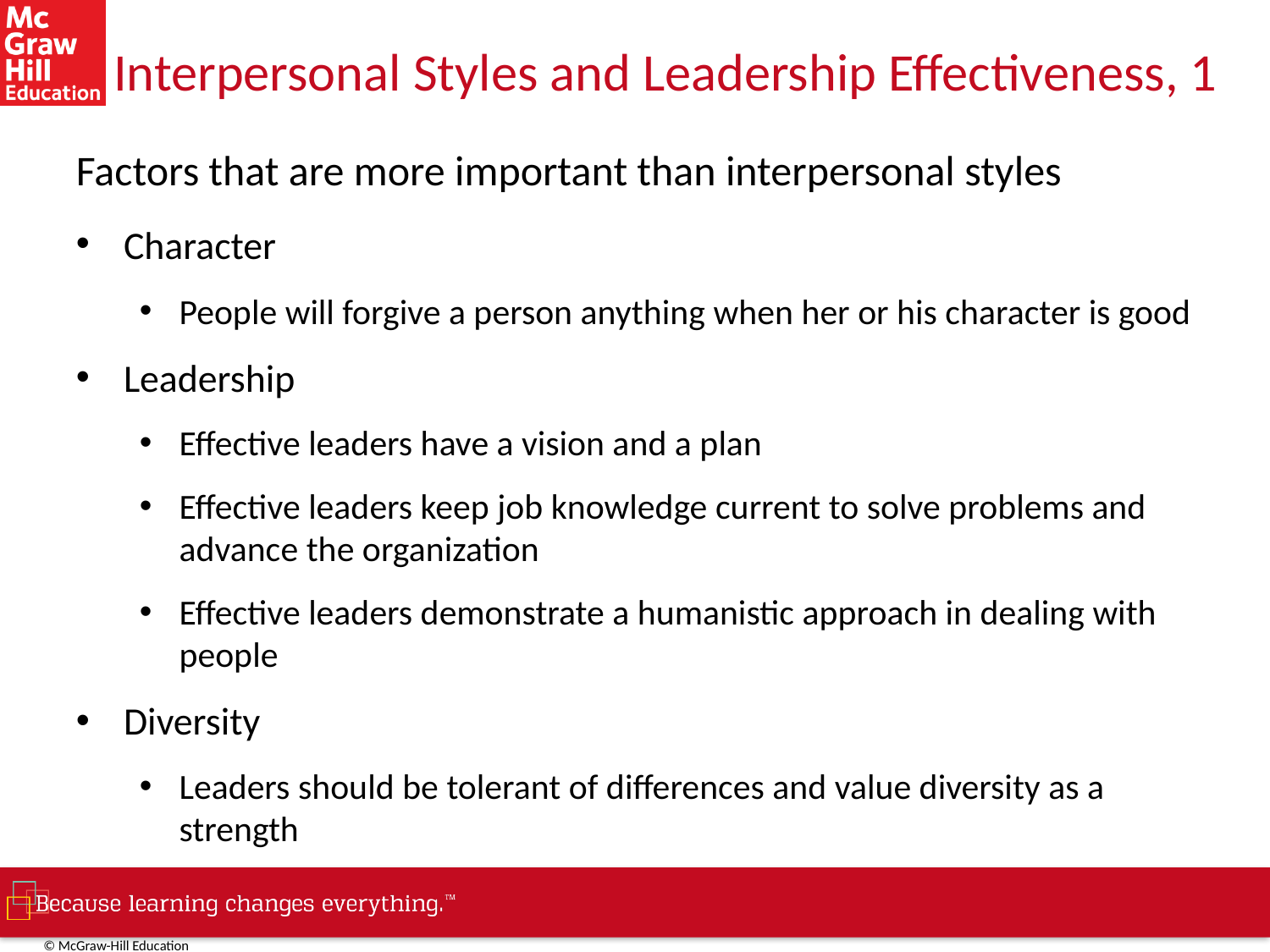

# Interpersonal Styles and Leadership Effectiveness, 1
Factors that are more important than interpersonal styles
Character
People will forgive a person anything when her or his character is good
Leadership
Effective leaders have a vision and a plan
Effective leaders keep job knowledge current to solve problems and advance the organization
Effective leaders demonstrate a humanistic approach in dealing with people
Diversity
Leaders should be tolerant of differences and value diversity as a strength